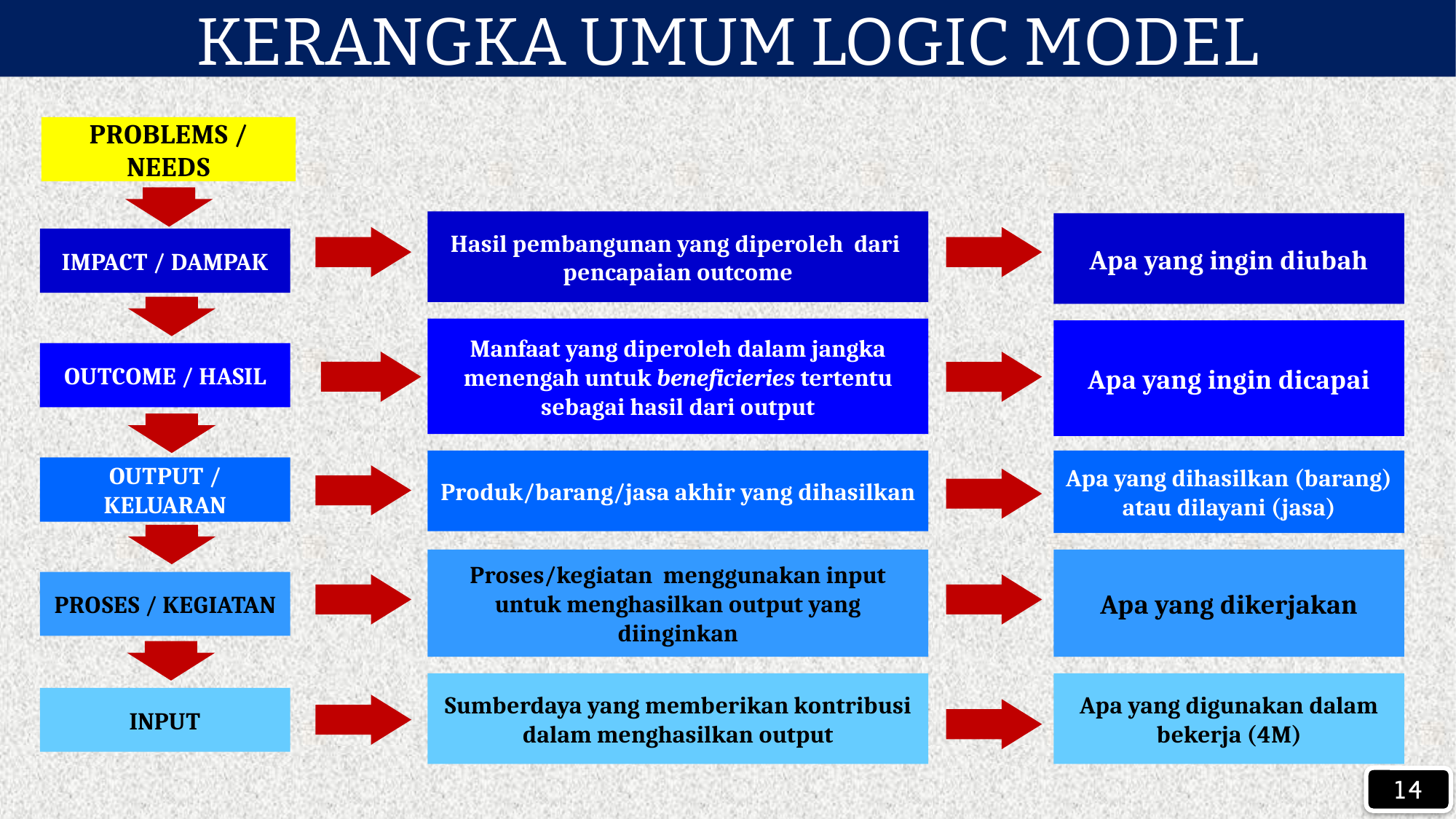

# KERANGKA UMUM LOGIC MODEL
PROBLEMS / NEEDS

Hasil pembangunan yang diperoleh  dari  pencapaian outcome
Apa yang ingin diubah
IMPACT / DAMPAK
Manfaat yang diperoleh dalam jangka menengah untuk beneficieries tertentu sebagai hasil dari output
Apa yang ingin dicapai
OUTCOME / HASIL
Produk/barang/jasa akhir yang dihasilkan
Apa yang dihasilkan (barang) atau dilayani (jasa)
OUTPUT / KELUARAN
Proses/kegiatan  menggunakan input untuk menghasilkan output yang diinginkan
Apa yang dikerjakan
PROSES / KEGIATAN

Sumberdaya yang memberikan kontribusi dalam menghasilkan output
Apa yang digunakan dalam bekerja (4M)
INPUT

14